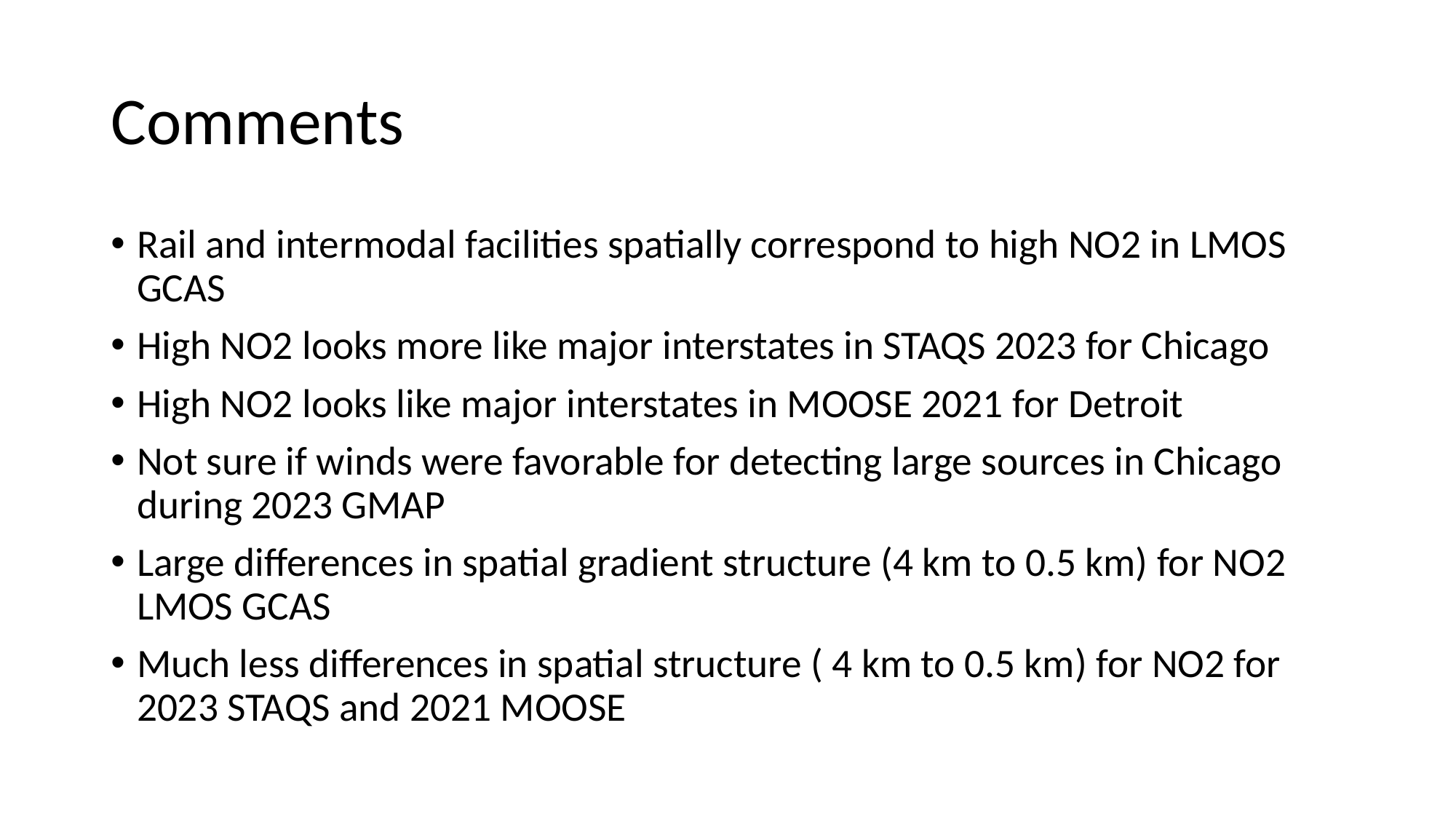

# Comments
Rail and intermodal facilities spatially correspond to high NO2 in LMOS GCAS
High NO2 looks more like major interstates in STAQS 2023 for Chicago
High NO2 looks like major interstates in MOOSE 2021 for Detroit
Not sure if winds were favorable for detecting large sources in Chicago during 2023 GMAP
Large differences in spatial gradient structure (4 km to 0.5 km) for NO2 LMOS GCAS
Much less differences in spatial structure ( 4 km to 0.5 km) for NO2 for 2023 STAQS and 2021 MOOSE